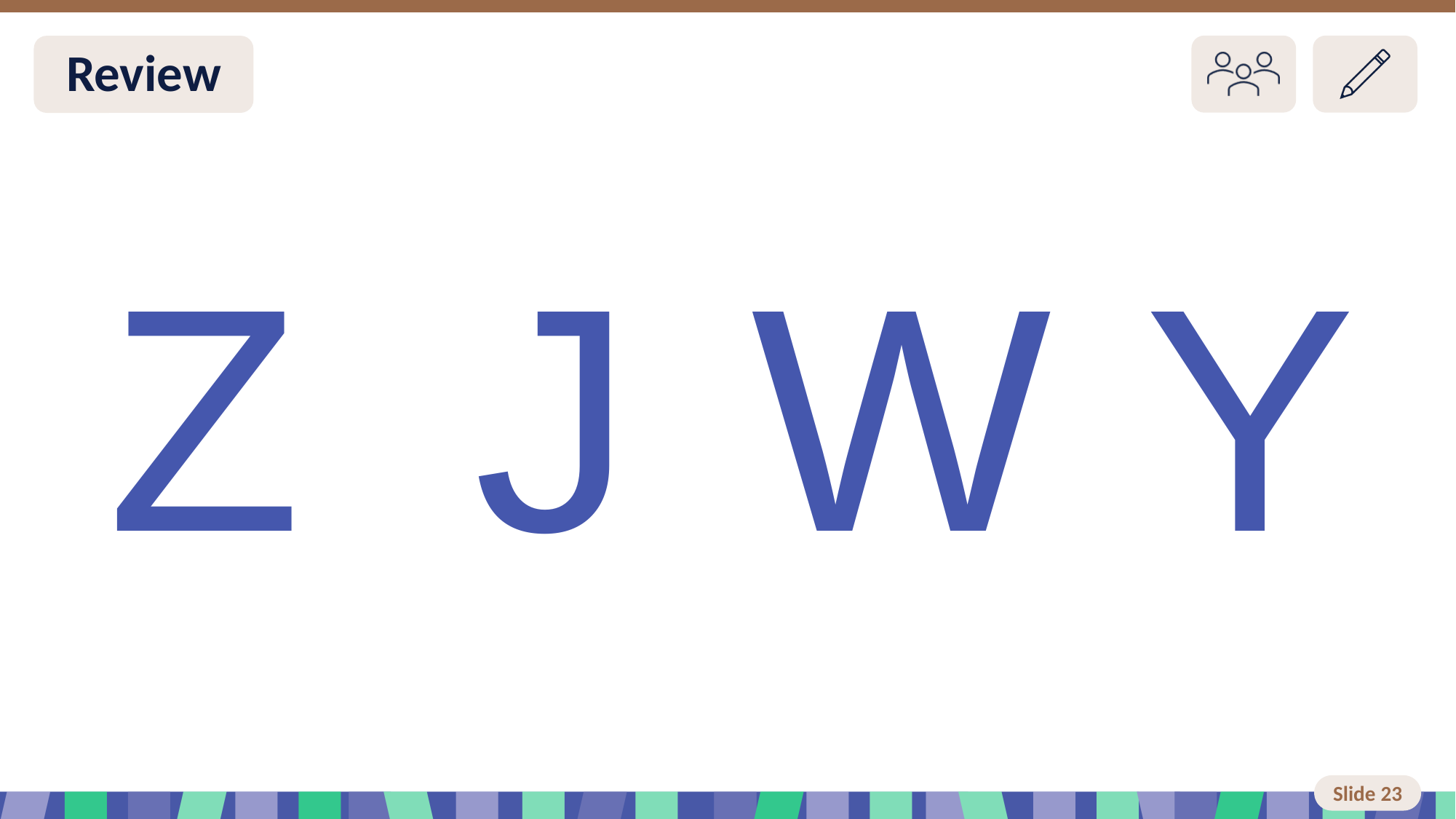

# Slide 23 Review
J
Y
Z
W